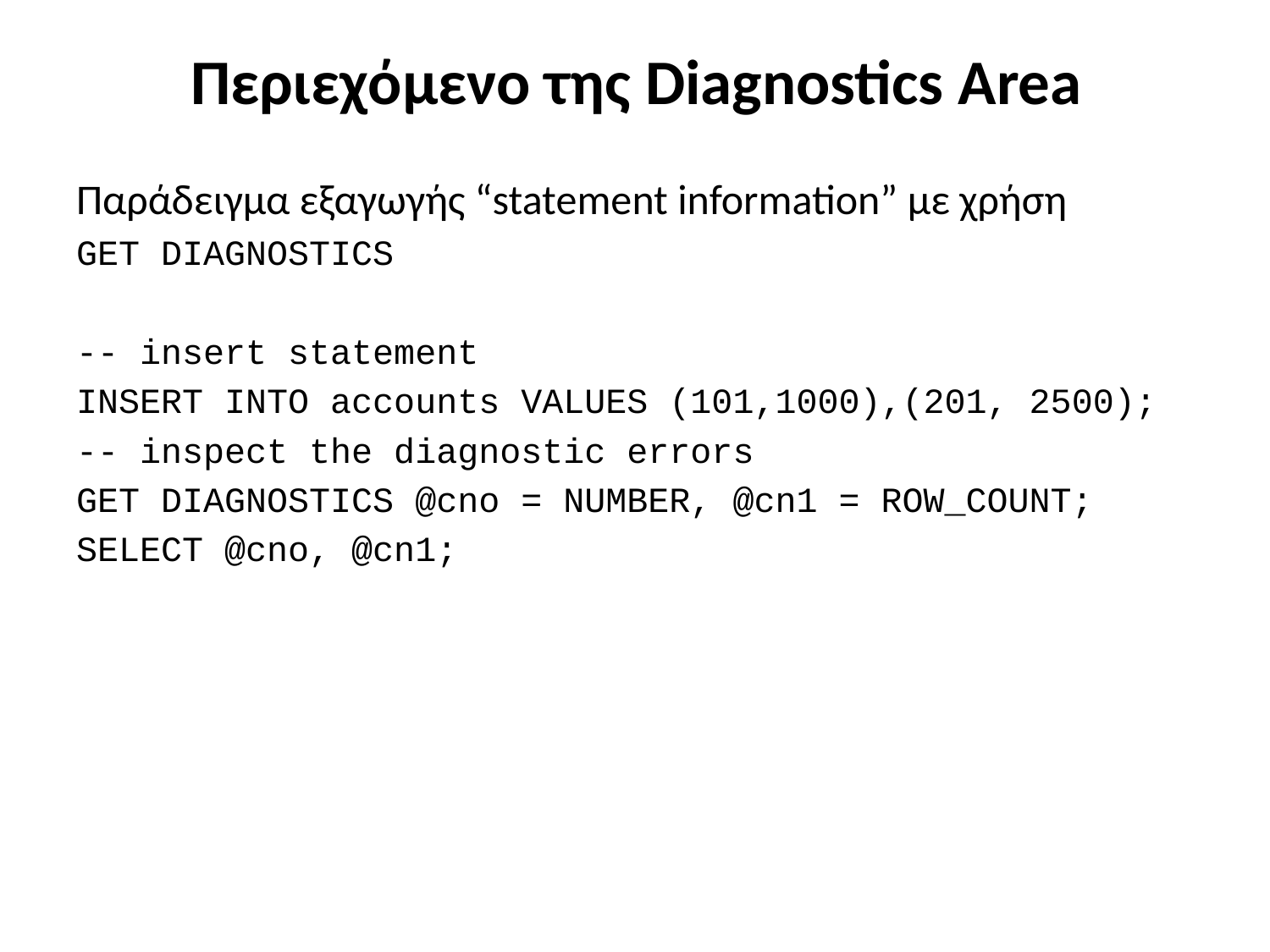

# Περιεχόμενο της Diagnostics Area
Παράδειγμα εξαγωγής “statement information” με χρήση
GET DIAGNOSTICS

-- insert statement
INSERT INTO accounts VALUES (101,1000),(201, 2500);
-- inspect the diagnostic errors
GET DIAGNOSTICS @cno = NUMBER, @cn1 = ROW_COUNT;
SELECT @cno, @cn1;